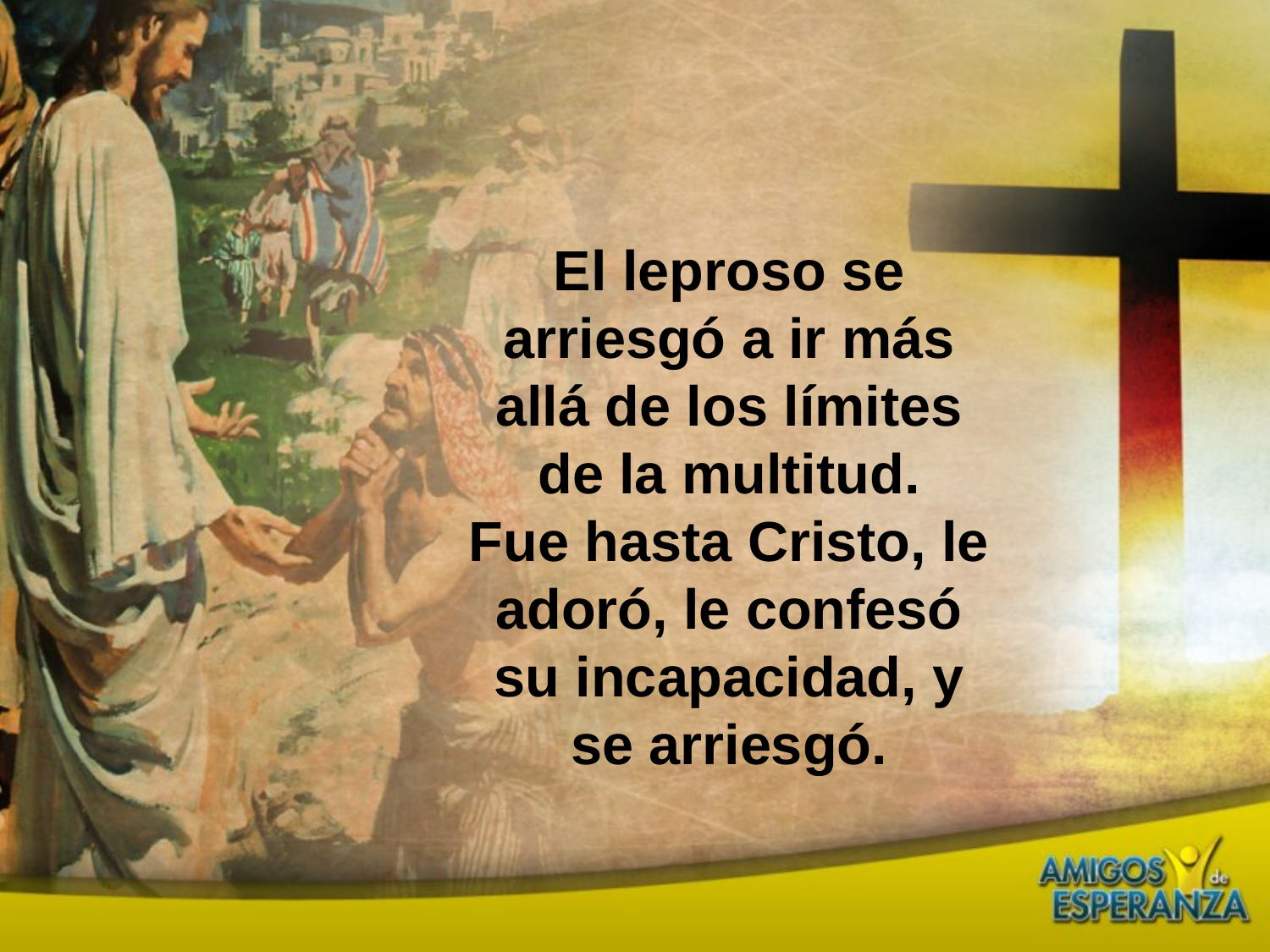

El leproso se arriesgó a ir más allá de los límites de la multitud.
Fue hasta Cristo, le adoró, le confesó su incapacidad, y se arriesgó.